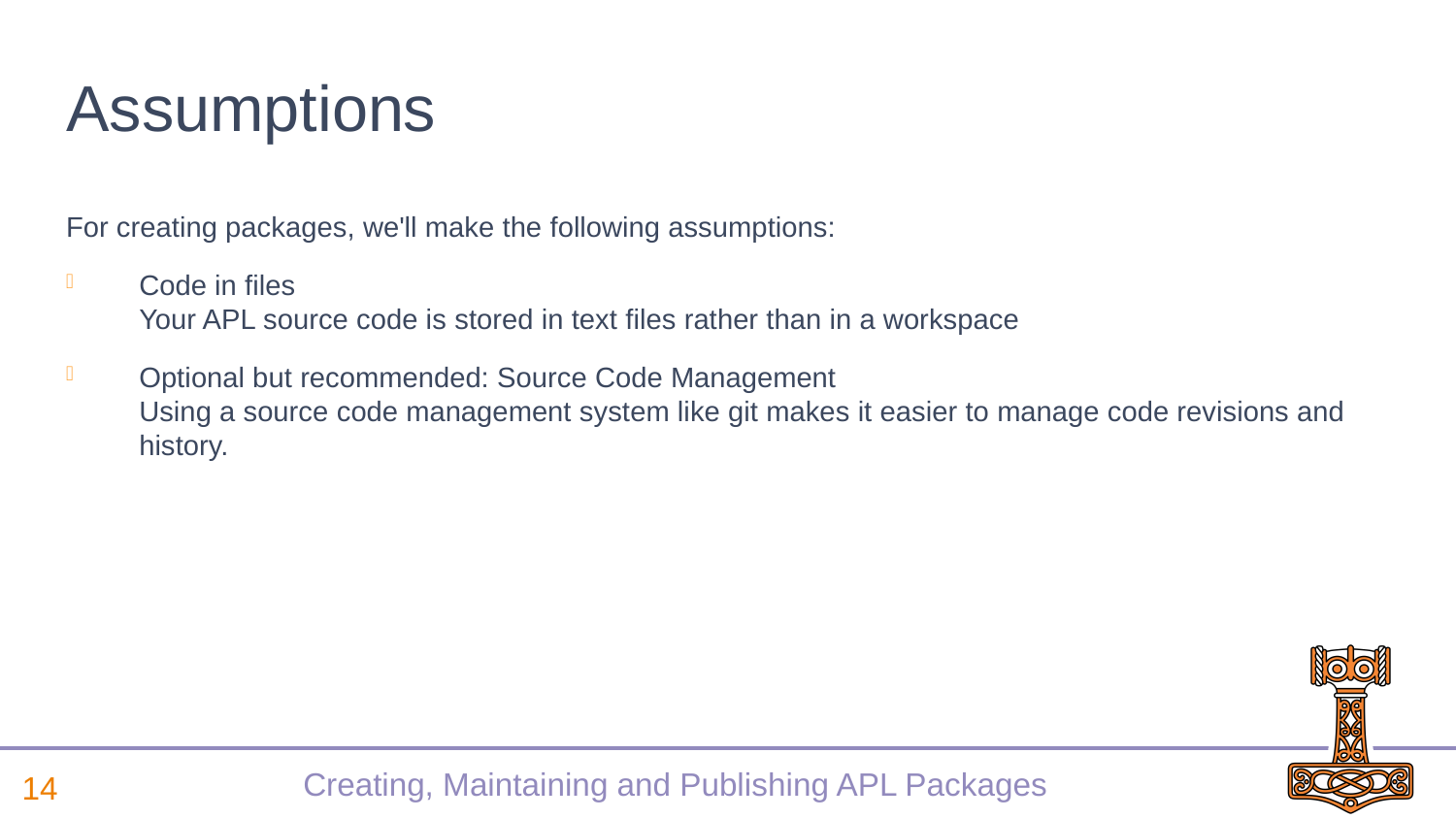

# Assumptions
For creating packages, we'll make the following assumptions:
Code in files
Your APL source code is stored in text files rather than in a workspace
Optional but recommended: Source Code Management
Using a source code management system like git makes it easier to manage code revisions and history.